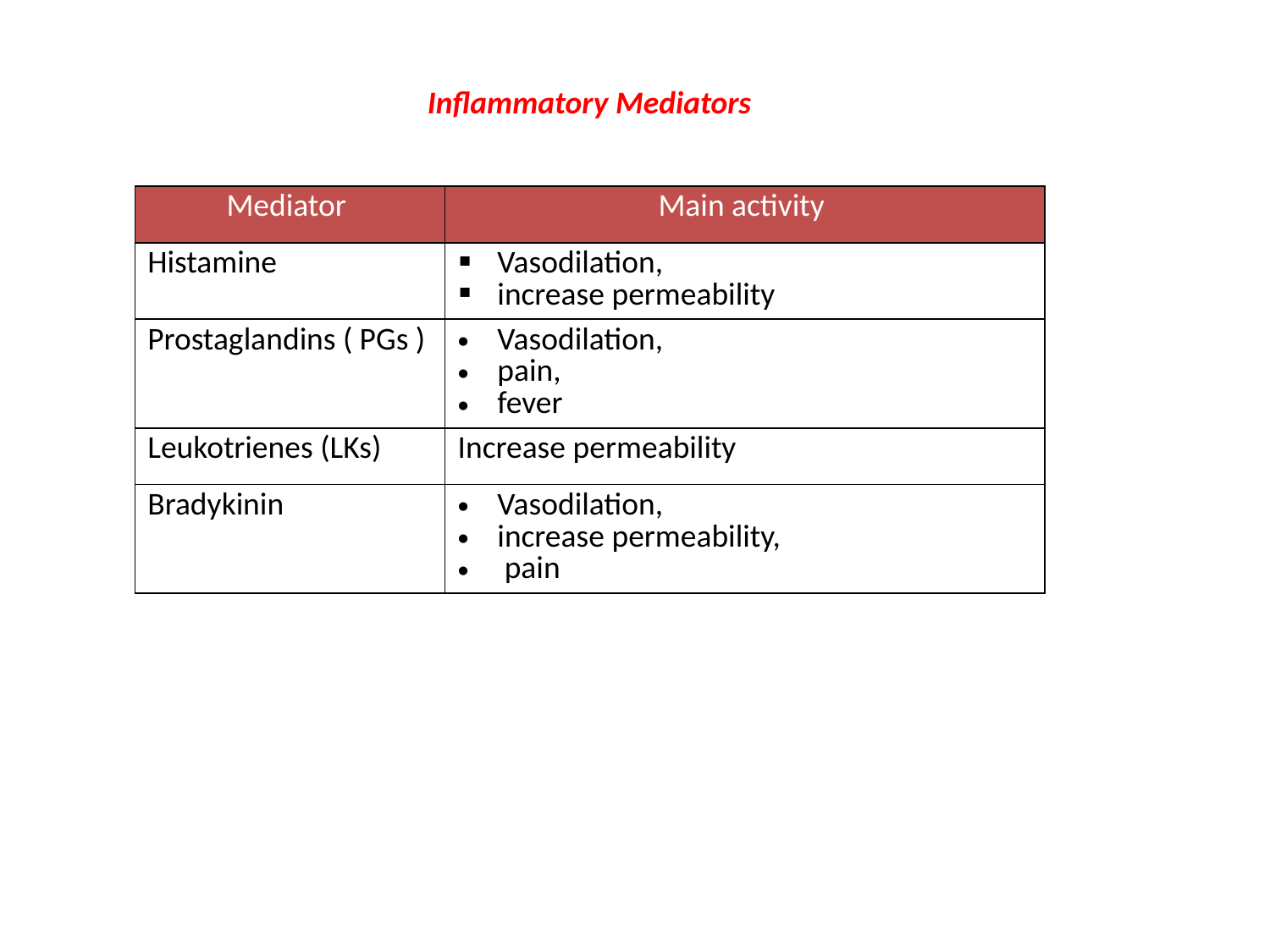

Inflammatory Mediators
| Mediator | Main activity |
| --- | --- |
| Histamine | Vasodilation, increase permeability |
| Prostaglandins ( PGs ) | Vasodilation, pain, fever |
| Leukotrienes (LKs) | Increase permeability |
| Bradykinin | Vasodilation, increase permeability, pain |